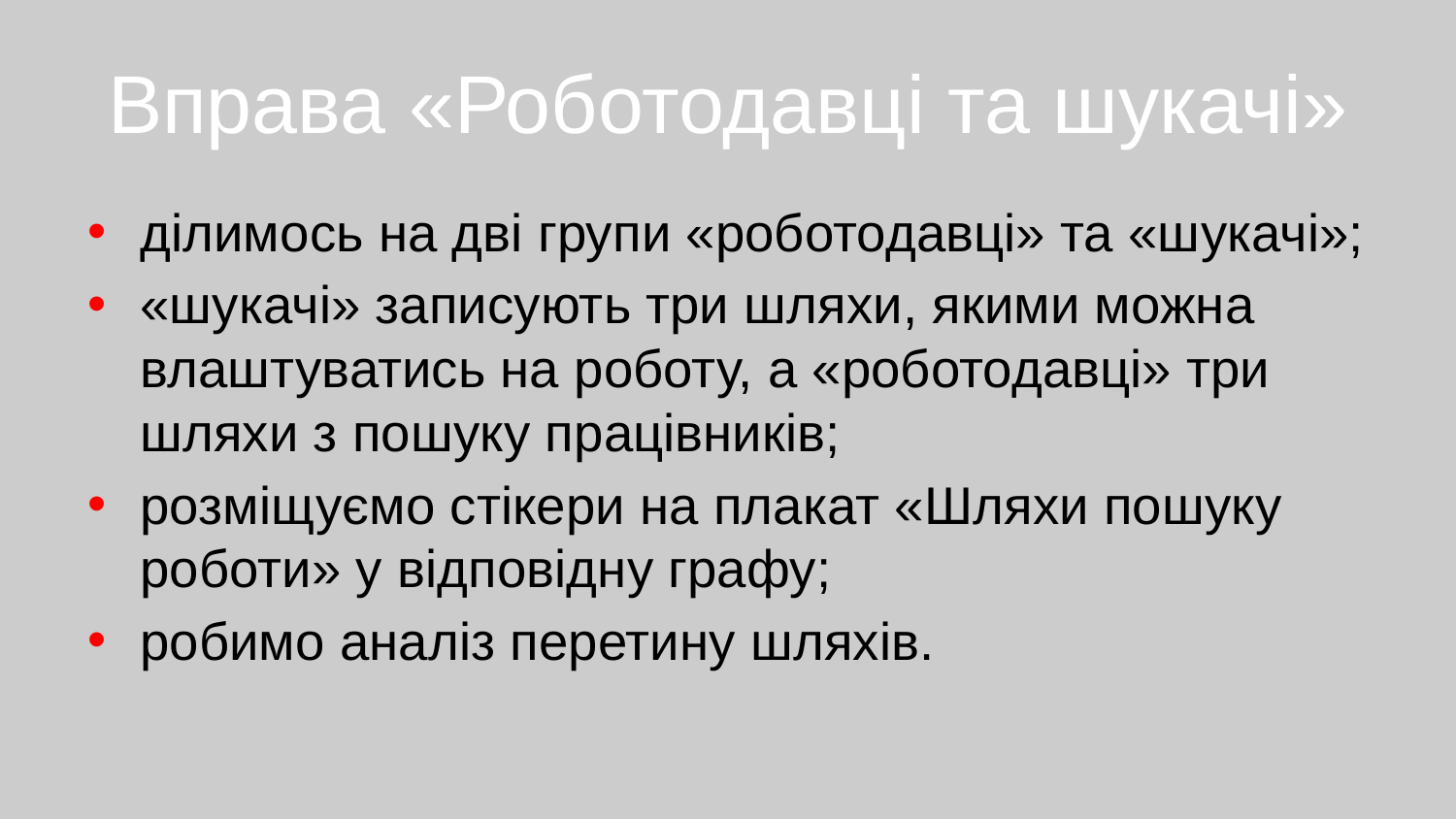

# Вправа «Роботодавці та шукачі»
ділимось на дві групи «роботодавці» та «шукачі»;
«шукачі» записують три шляхи, якими можна влаштуватись на роботу, а «роботодавці» три шляхи з пошуку працівників;
розміщуємо стікери на плакат «Шляхи пошуку роботи» у відповідну графу;
робимо аналіз перетину шляхів.